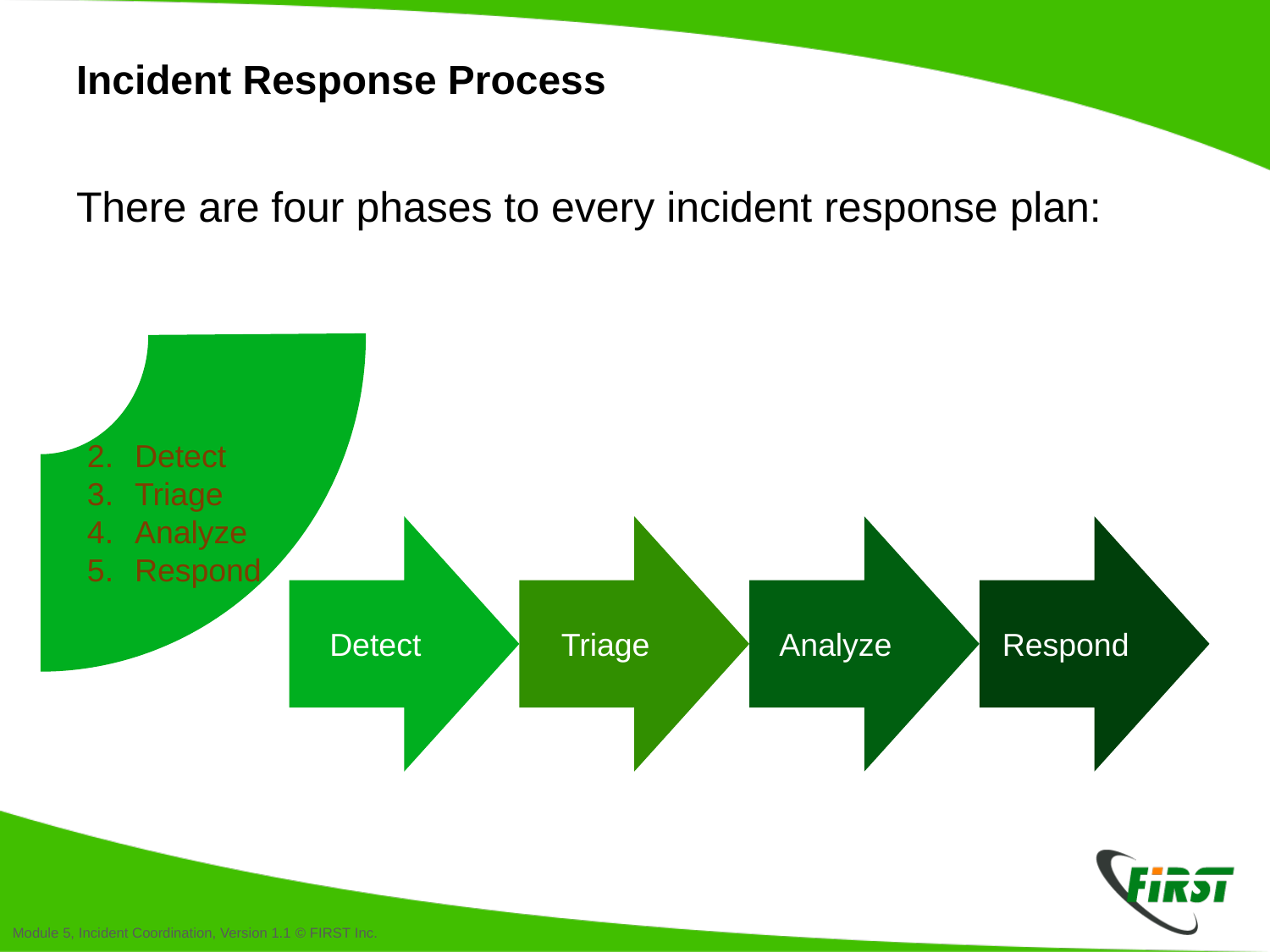

# Incident Response Process
There are four phases to every incident response plan:
Detect
Triage
Analyze
Respond
Detect
Triage
Analyze
Respond